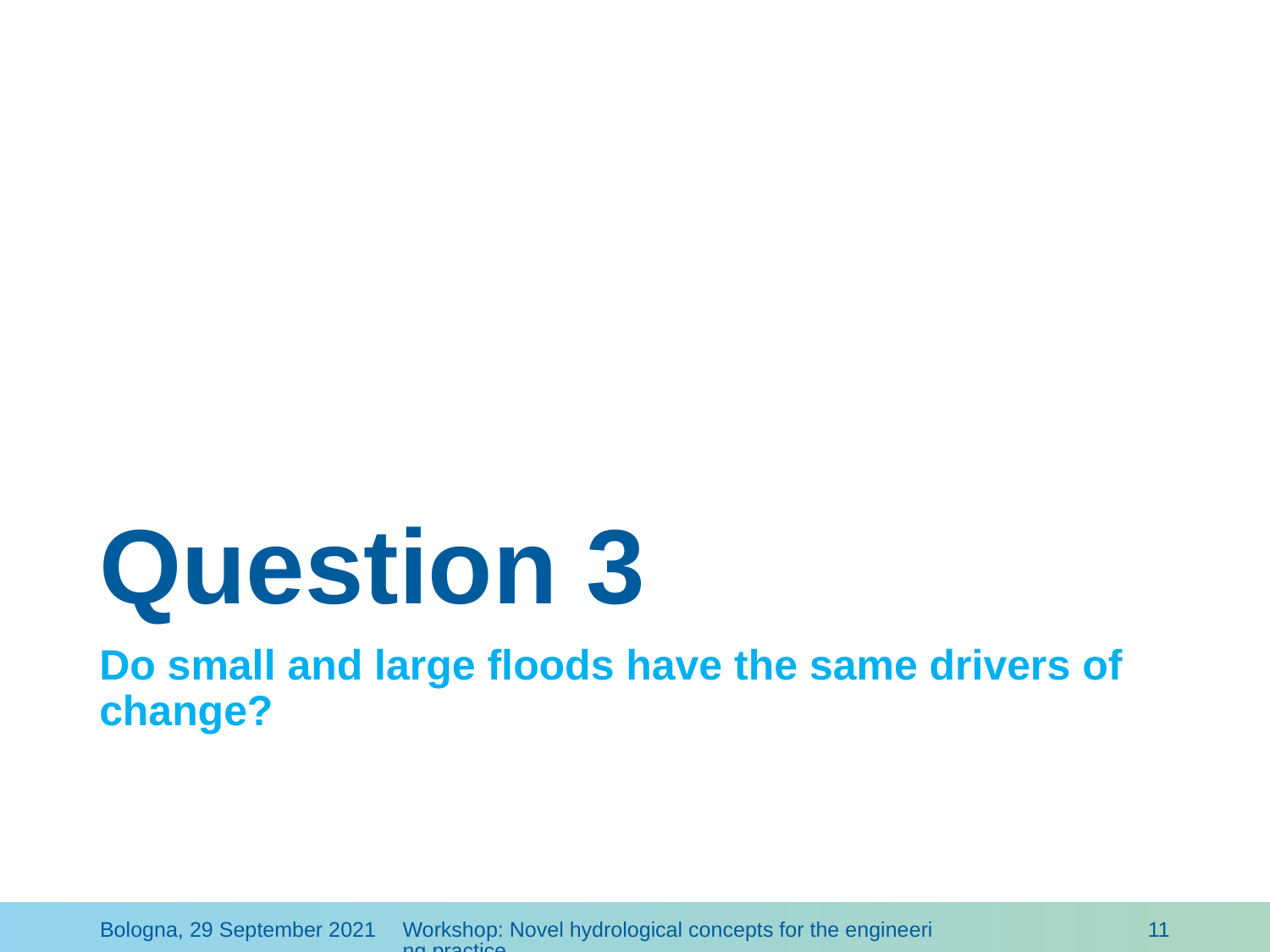

# Question 3
Do small and large floods have the same drivers of change?

Bologna, 29 September 2021
Workshop: Novel hydrological concepts for the engineering practice
11